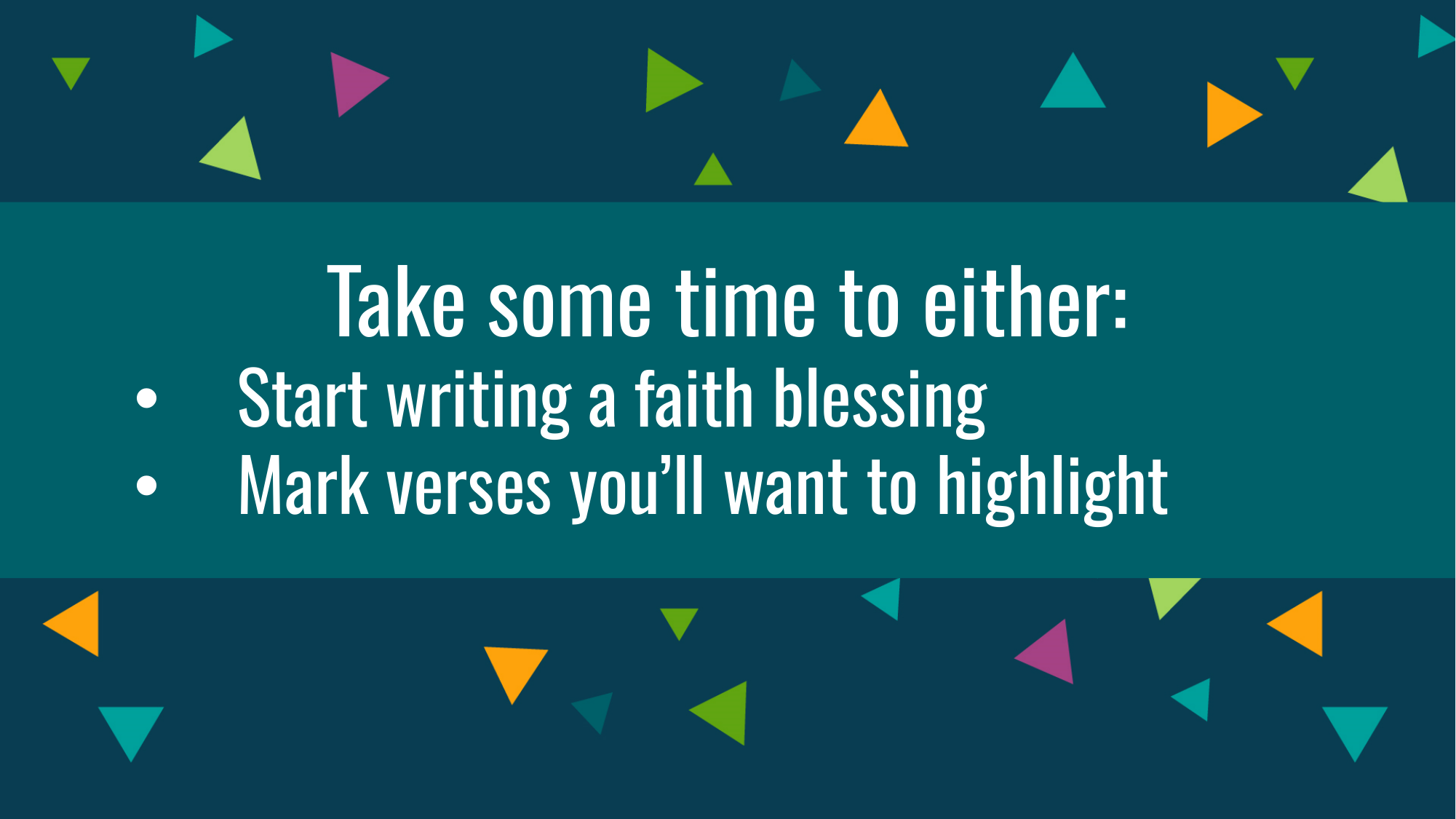

Take some time to either:
Start writing a faith blessing
Mark verses you’ll want to highlight